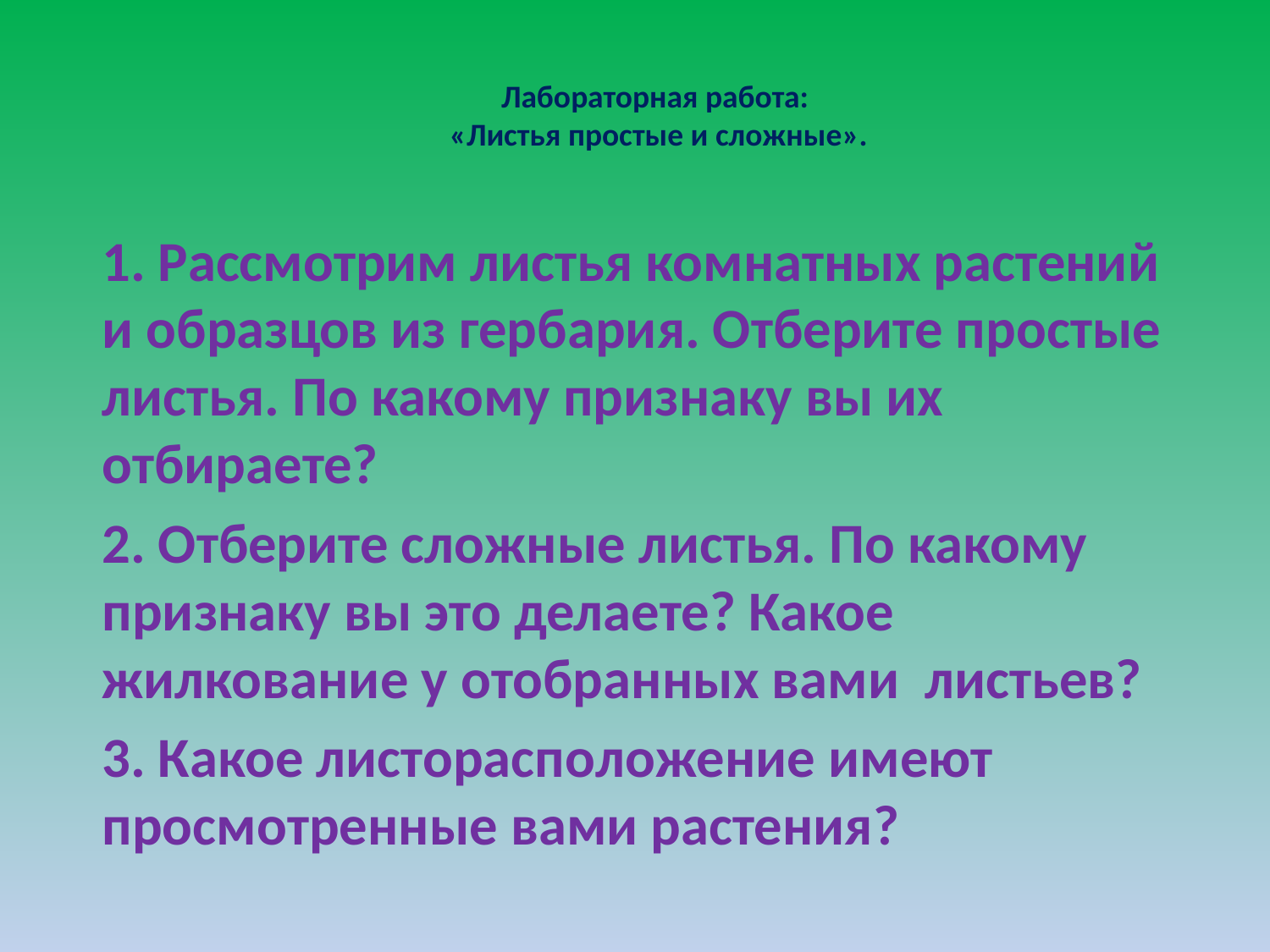

# Лабораторная работа: «Листья простые и сложные».
1. Рассмотрим листья комнатных растений и образцов из гербария. Отберите простые листья. По какому признаку вы их отбираете?
2. Отберите сложные листья. По какому признаку вы это делаете? Какое жилкование у отобранных вами  листьев?
3. Какое листорасположение имеют просмотренные вами растения?